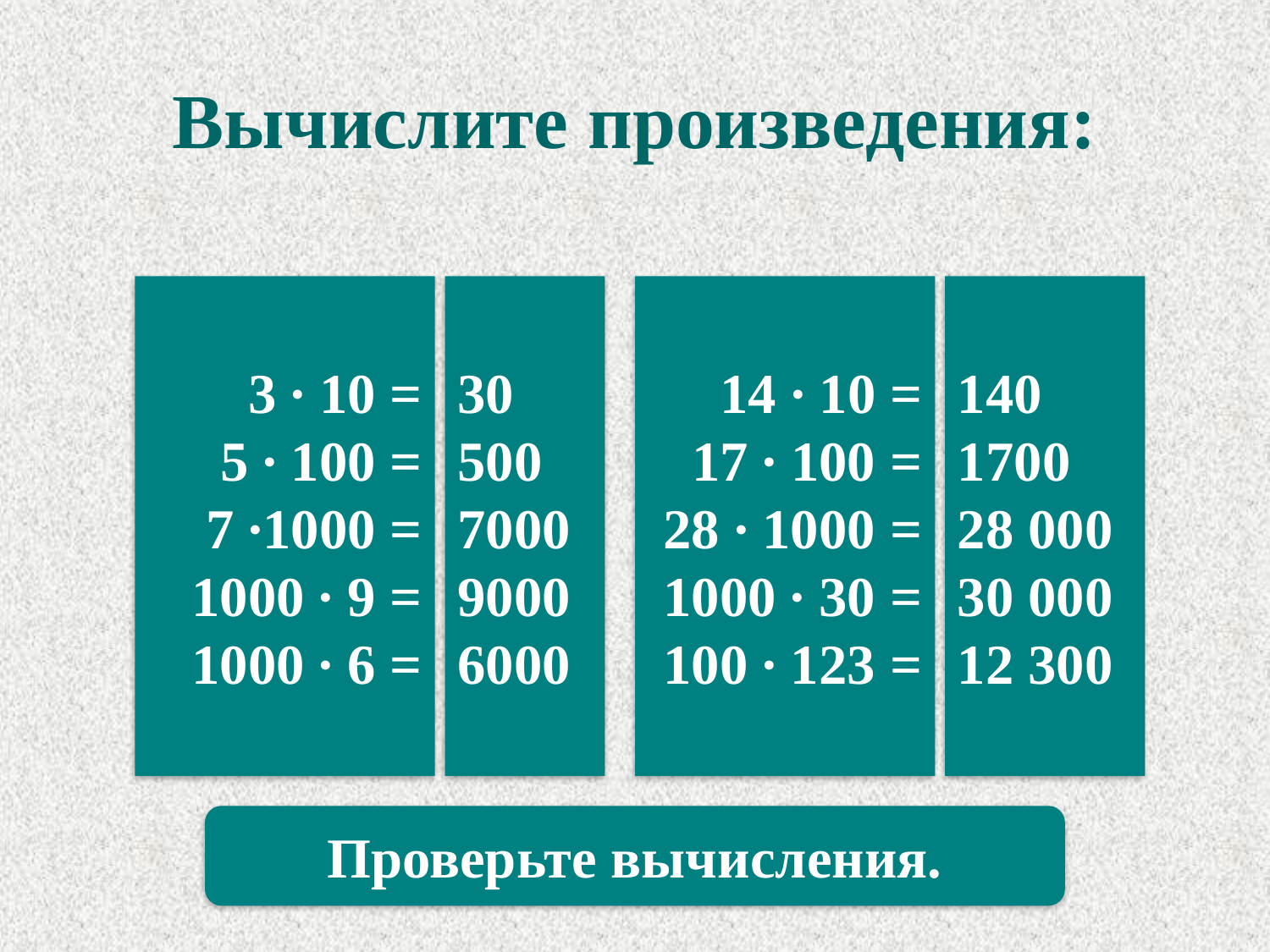

# Вычислите произведения:
3 ∙ 10 =
5 ∙ 100 =
7 ∙1000 =
1000 ∙ 9 =
1000 ∙ 6 =
30
500
7000
9000
6000
14 ∙ 10 =
17 ∙ 100 =
28 ∙ 1000 =
1000 ∙ 30 =
100 ∙ 123 =
140
1700
28 000
30 000
12 300
Проверьте вычисления.